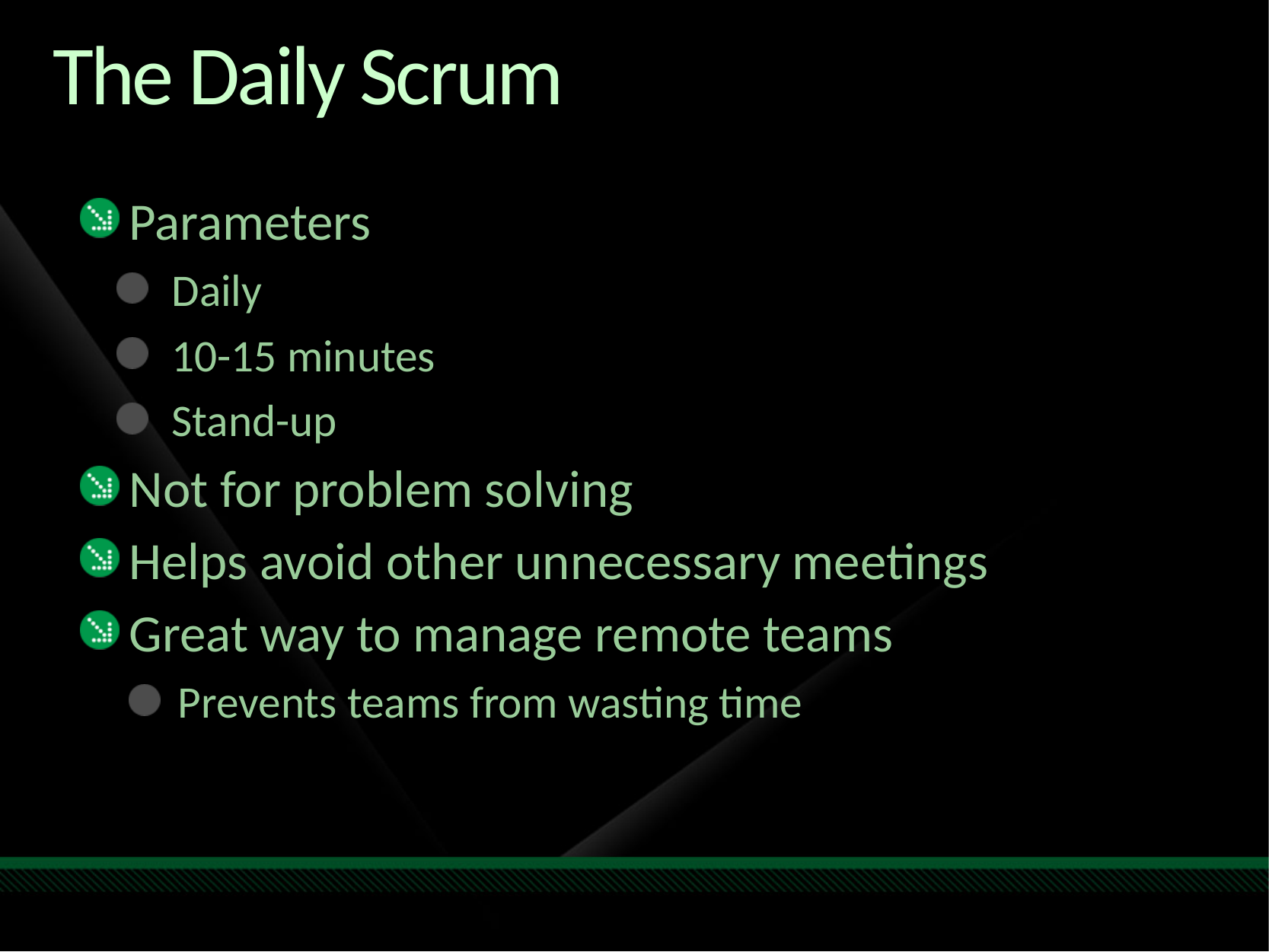

# The Daily Scrum
Parameters
Daily
10-15 minutes
Stand-up
Not for problem solving
Helps avoid other unnecessary meetings
Great way to manage remote teams
Prevents teams from wasting time